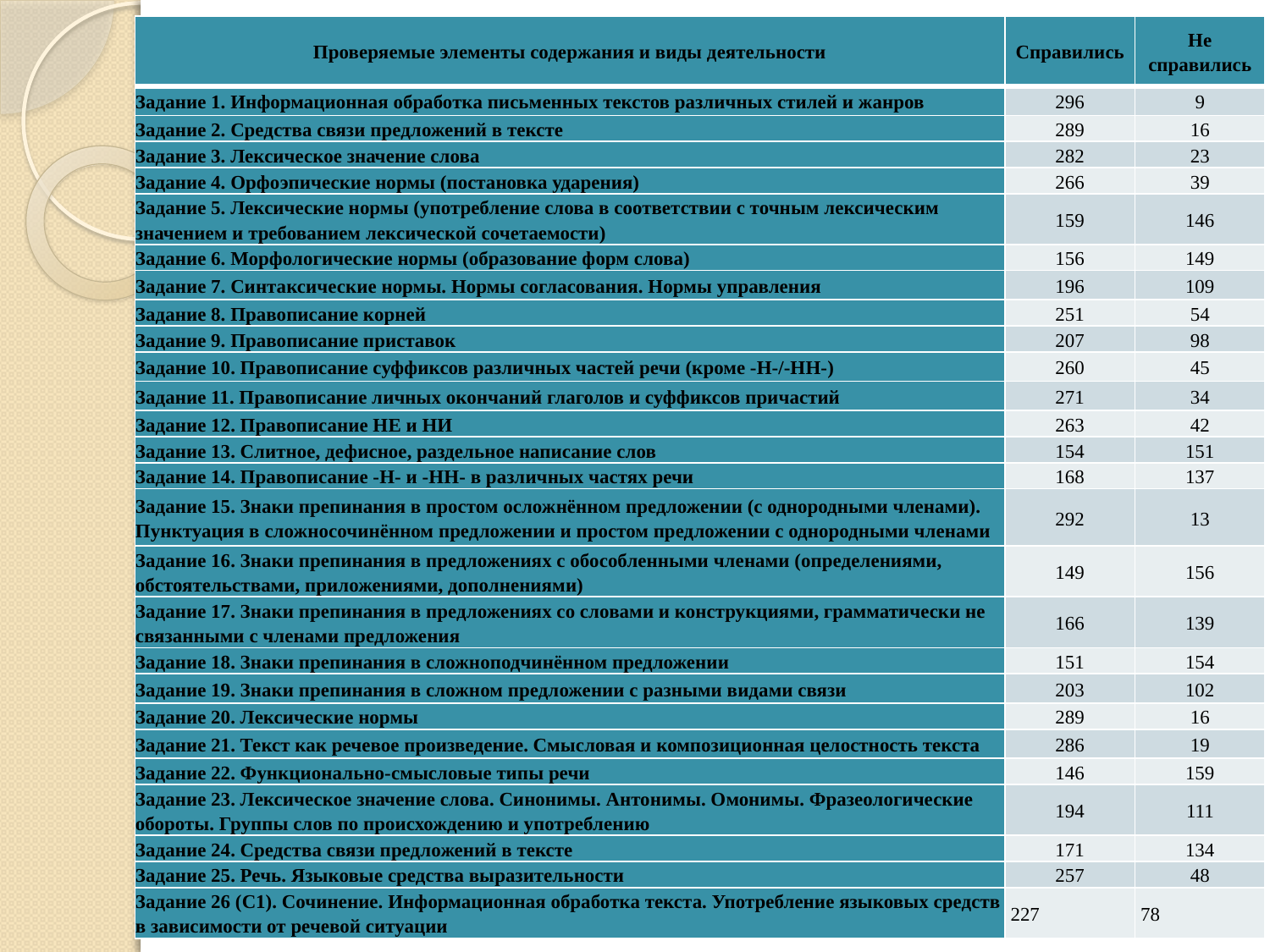

| Проверяемые элементы содержания и виды деятельности | Справились | Не справились |
| --- | --- | --- |
| Задание 1. Информационная обработка письменных текстов различных стилей и жанров | 296 | 9 |
| Задание 2. Средства связи предложений в тексте | 289 | 16 |
| Задание 3. Лексическое значение слова | 282 | 23 |
| Задание 4. Орфоэпические нормы (постановка ударения) | 266 | 39 |
| Задание 5. Лексические нормы (употребление слова в соответствии с точным лексическим значением и требованием лексической сочетаемости) | 159 | 146 |
| Задание 6. Морфологические нормы (образование форм слова) | 156 | 149 |
| Задание 7. Синтаксические нормы. Нормы согласования. Нормы управления | 196 | 109 |
| Задание 8. Правописание корней | 251 | 54 |
| Задание 9. Правописание приставок | 207 | 98 |
| Задание 10. Правописание суффиксов различных частей речи (кроме -Н-/-НН-) | 260 | 45 |
| Задание 11. Правописание личных окончаний глаголов и суффиксов причастий | 271 | 34 |
| Задание 12. Правописание НЕ и НИ | 263 | 42 |
| Задание 13. Слитное, дефисное, раздельное написание слов | 154 | 151 |
| Задание 14. Правописание -Н- и -НН- в различных частях речи | 168 | 137 |
| Задание 15. Знаки препинания в простом осложнённом предложении (с однородными членами). Пунктуация в сложносочинённом предложении и простом предложении с однородными членами | 292 | 13 |
| Задание 16. Знаки препинания в предложениях с обособленными членами (определениями, обстоятельствами, приложениями, дополнениями) | 149 | 156 |
| Задание 17. Знаки препинания в предложениях со словами и конструкциями, грамматически не связанными с членами предложения | 166 | 139 |
| Задание 18. Знаки препинания в сложноподчинённом предложении | 151 | 154 |
| Задание 19. Знаки препинания в сложном предложении с разными видами связи | 203 | 102 |
| Задание 20. Лексические нормы | 289 | 16 |
| Задание 21. Текст как речевое произведение. Смысловая и композиционная целостность текста | 286 | 19 |
| Задание 22. Функционально-смысловые типы речи | 146 | 159 |
| Задание 23. Лексическое значение слова. Синонимы. Антонимы. Омонимы. Фразеологические обороты. Группы слов по происхождению и употреблению | 194 | 111 |
| Задание 24. Средства связи предложений в тексте | 171 | 134 |
| Задание 25. Речь. Языковые средства выразительности | 257 | 48 |
| Задание 26 (С1). Сочинение. Информационная обработка текста. Употребление языковых средств в зависимости от речевой ситуации | 227 | 78 |
#